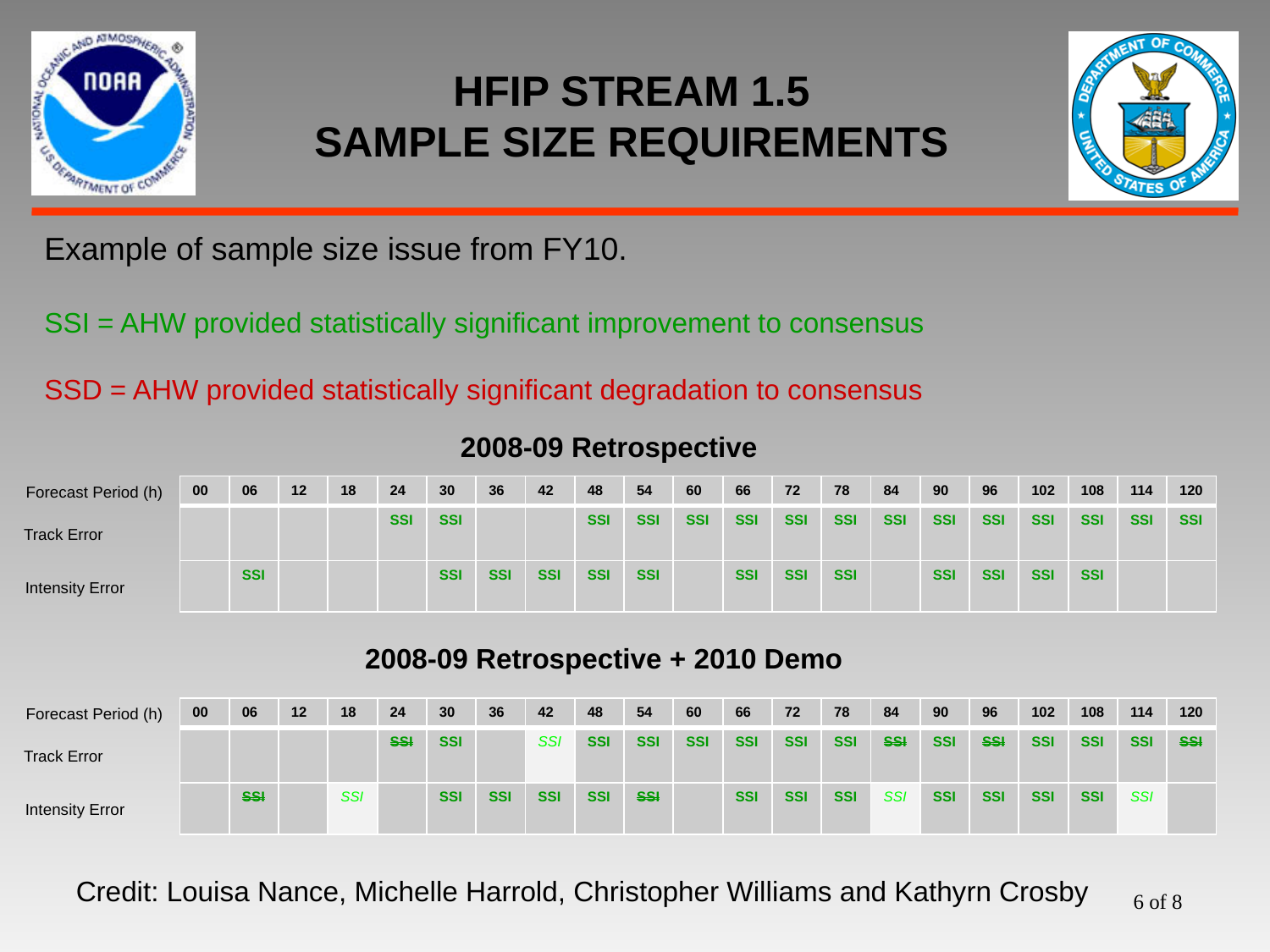

# HFIP STREAM 1.5 SAMPLE SIZE REQUIREMENTS
Example of sample size issue from FY10.

SSI = AHW provided statistically significant improvement to consensus

SSD = AHW provided statistically significant degradation to consensus
2008-09 Retrospective
Forecast Period (h)
Track Error
Intensity Error
| 00 | 06 | 12 | 18 | 24 | 30 | 36 | 42 | 48 | 54 | 60 | 66 | 72 | 78 | 84 | 90 | 96 | 102 | 108 | 114 | 120 |
| --- | --- | --- | --- | --- | --- | --- | --- | --- | --- | --- | --- | --- | --- | --- | --- | --- | --- | --- | --- | --- |
|  |  |  |  | SSI | SSI |  |  | SSI | SSI | SSI | SSI | SSI | SSI | SSI | SSI | SSI | SSI | SSI | SSI | SSI |
|  | SSI |  |  |  | SSI | SSI | SSI | SSI | SSI |  | SSI | SSI | SSI |  | SSI | SSI | SSI | SSI |  |  |
2008-09 Retrospective + 2010 Demo
Forecast Period (h)
Track Error
Intensity Error
| 00 | 06 | 12 | 18 | 24 | 30 | 36 | 42 | 48 | 54 | 60 | 66 | 72 | 78 | 84 | 90 | 96 | 102 | 108 | 114 | 120 |
| --- | --- | --- | --- | --- | --- | --- | --- | --- | --- | --- | --- | --- | --- | --- | --- | --- | --- | --- | --- | --- |
|  |  |  |  | SSI | SSI |  | SSI | SSI | SSI | SSI | SSI | SSI | SSI | SSI | SSI | SSI | SSI | SSI | SSI | SSI |
|  | SSI |  | SSI |  | SSI | SSI | SSI | SSI | SSI |  | SSI | SSI | SSI | SSI | SSI | SSI | SSI | SSI | SSI |  |
Credit: Louisa Nance, Michelle Harrold, Christopher Williams and Kathyrn Crosby
6 of 8